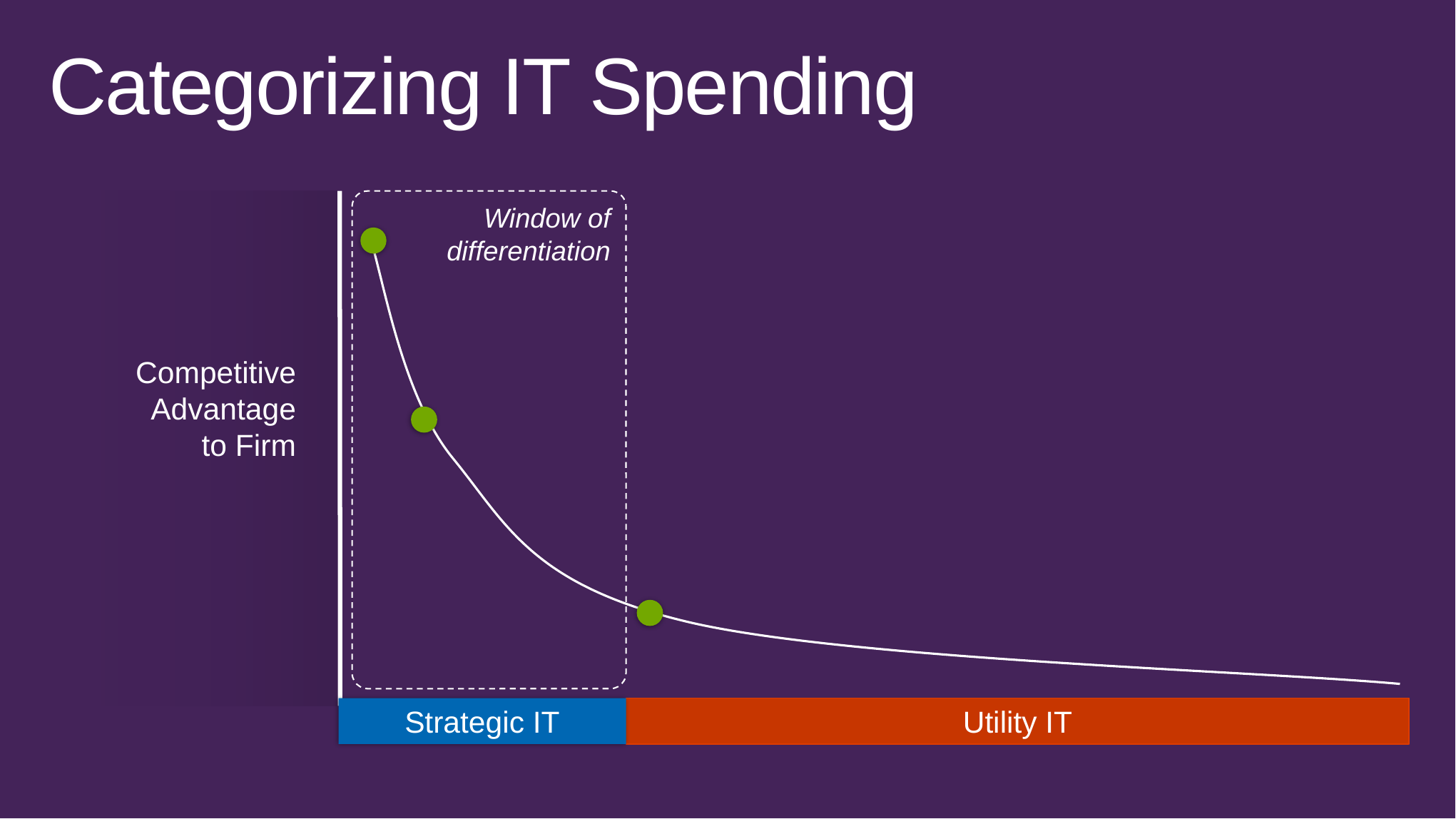

# Categorizing IT Spending

Window of differentiation

Competitive
Advantage
to Firm

Strategic IT
Utility IT